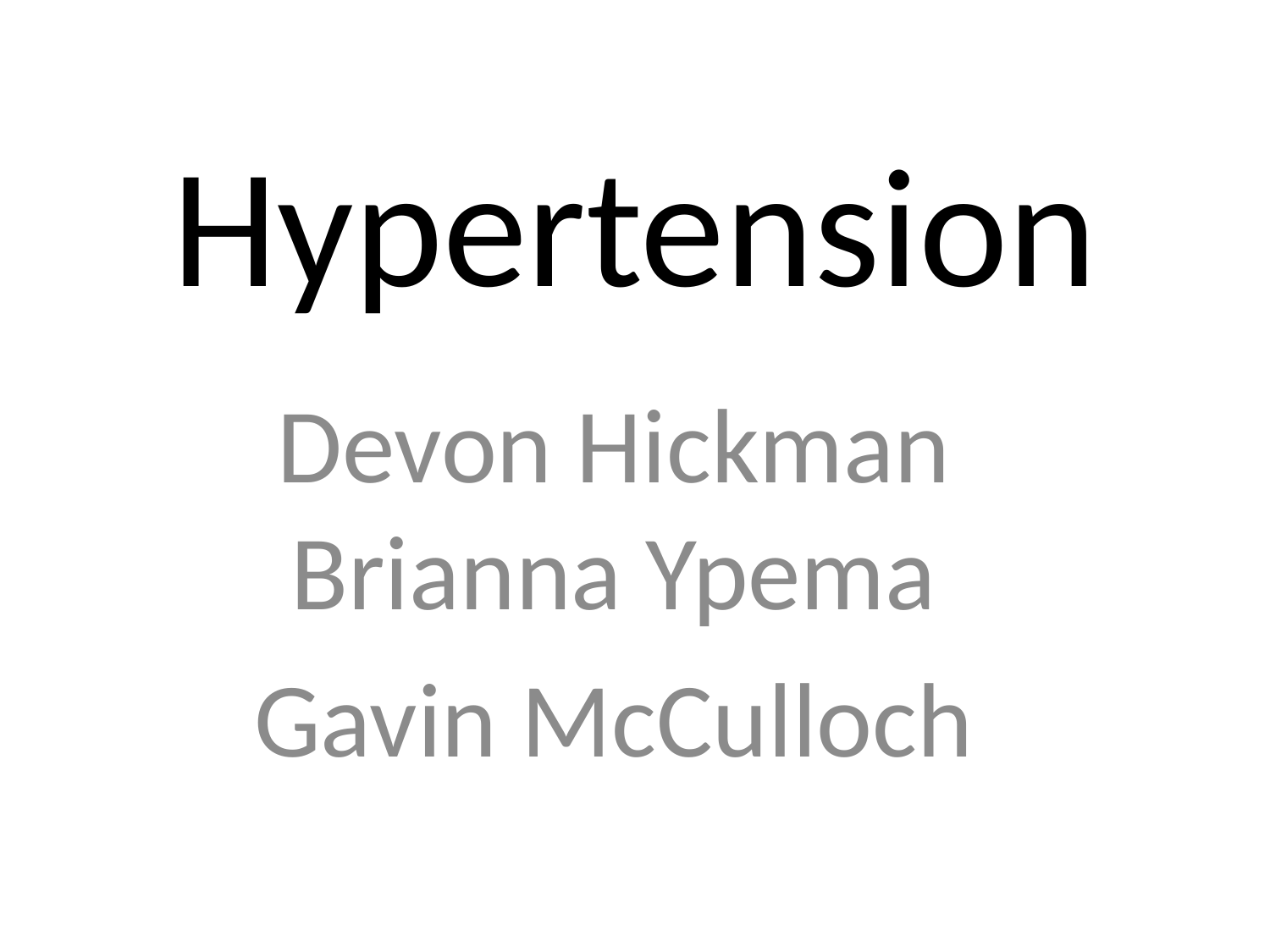

# Hypertension
Devon Hickman Brianna Ypema
Gavin McCulloch